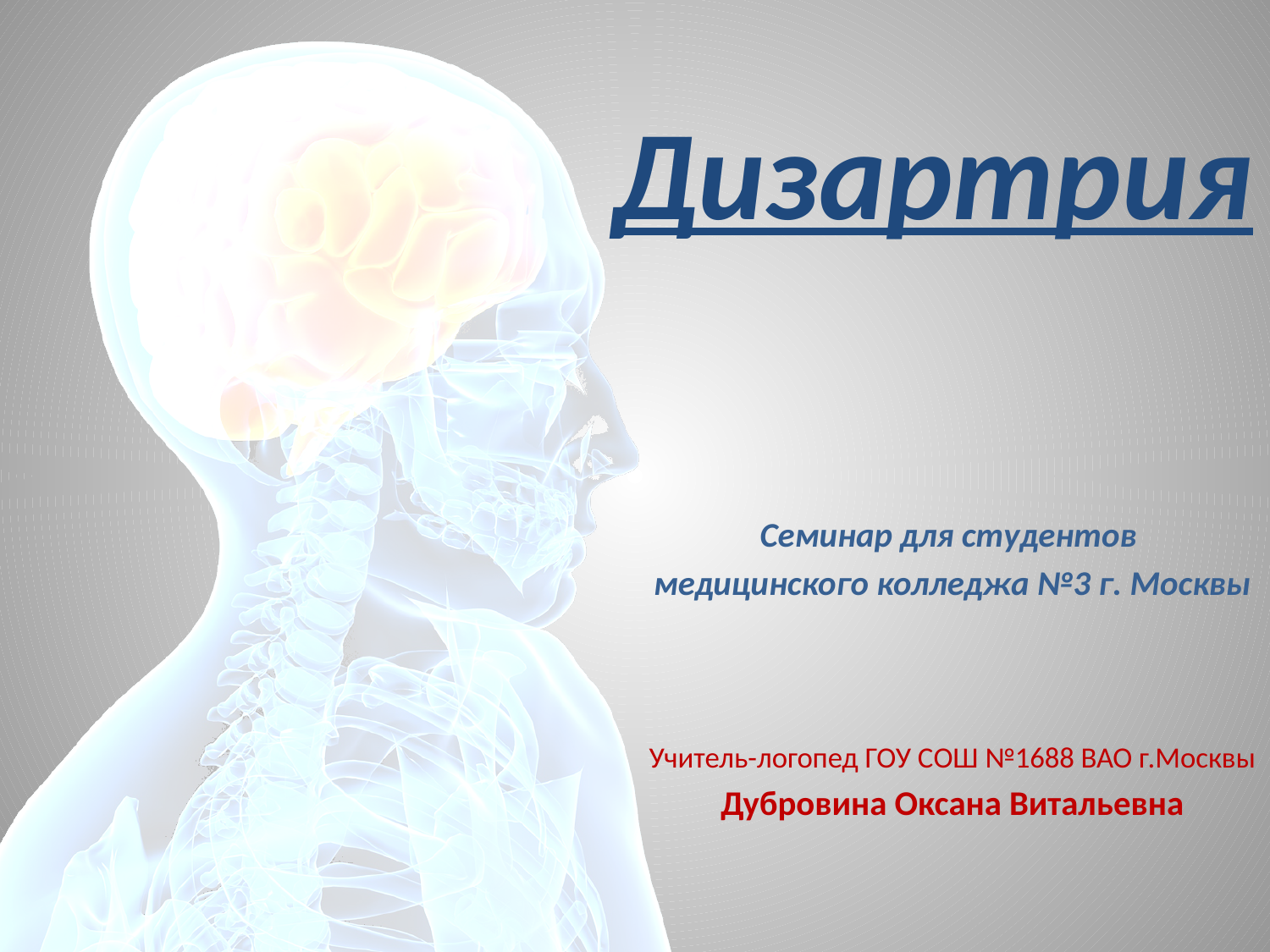

# Дизартрия
Семинар для студентов
медицинского колледжа №3 г. Москвы

Учитель-логопед ГОУ СОШ №1688 ВАО г.Москвы
Дубровина Оксана Витальевна